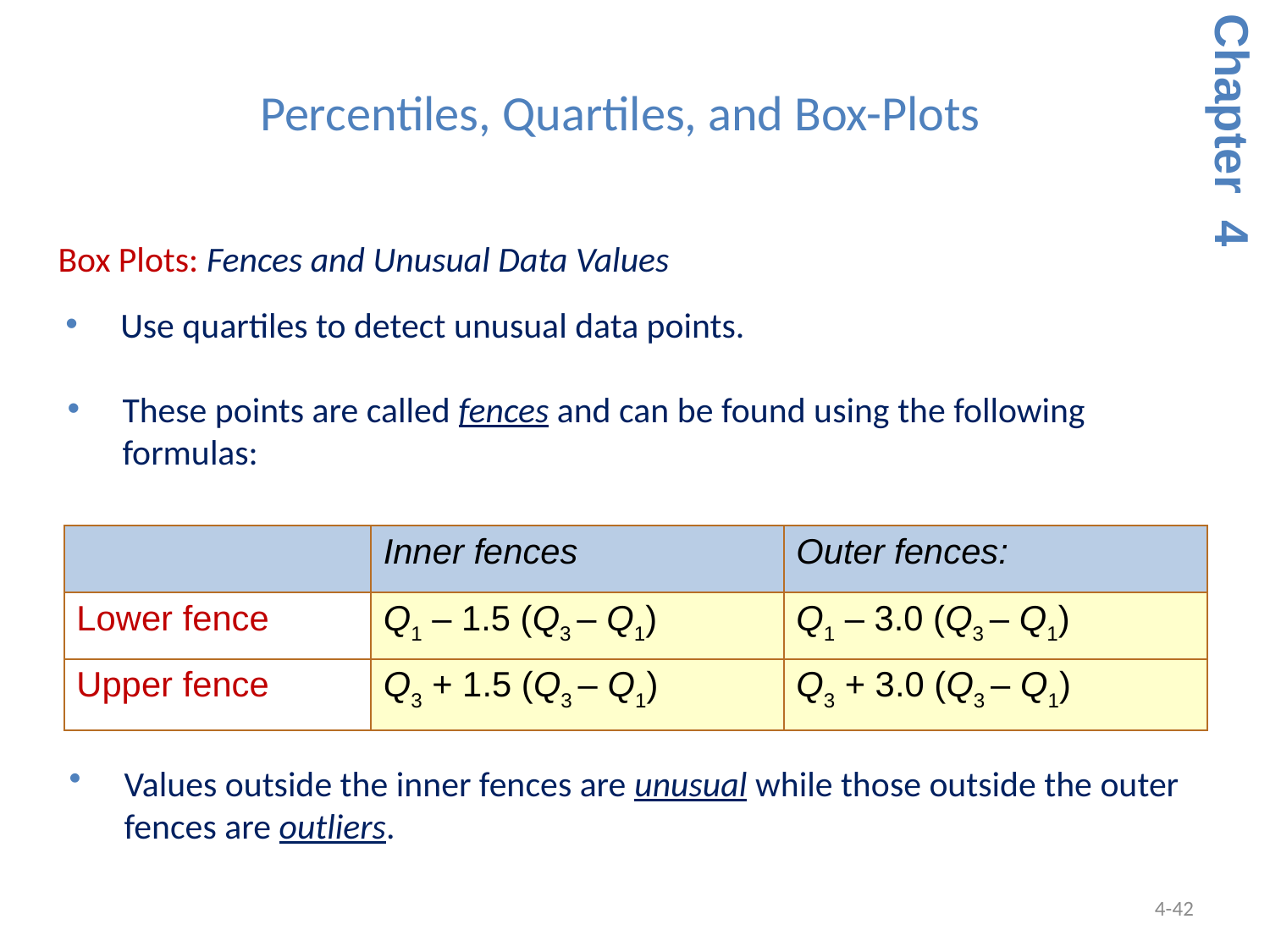

Percentiles, Quartiles, and Box-Plots
Chapter  4
 Box Plots: Fences and Unusual Data Values
Use quartiles to detect unusual data points.
These points are called fences and can be found using the following formulas:
|  | Inner fences | Outer fences: |
| --- | --- | --- |
| Lower fence | Q1 – 1.5 (Q3 – Q1) | Q1 – 3.0 (Q3 – Q1) |
| Upper fence | Q3 + 1.5 (Q3 – Q1) | Q3 + 3.0 (Q3 – Q1) |
Values outside the inner fences are unusual while those outside the outer fences are outliers.
4-42